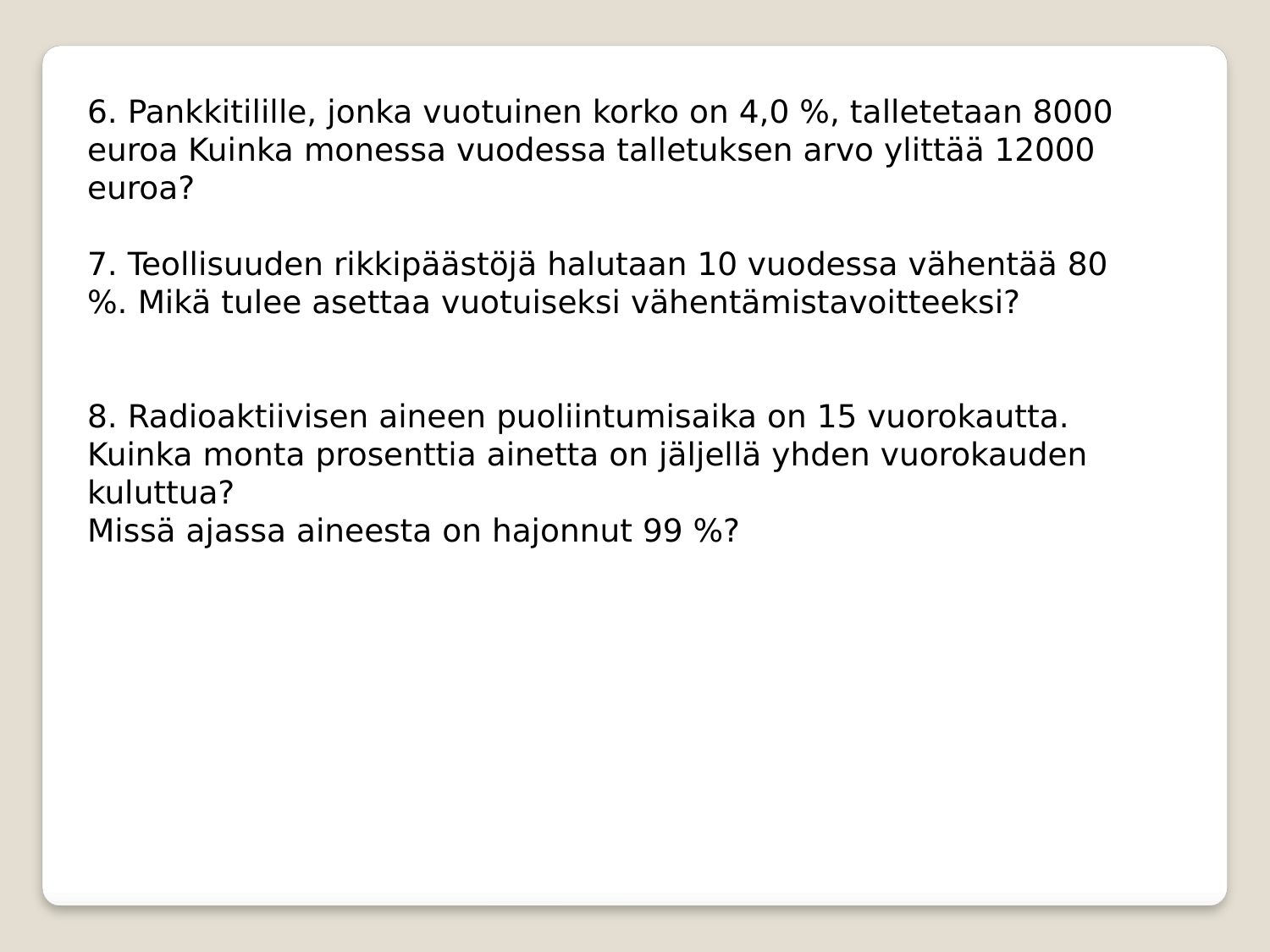

6. Pankkitilille, jonka vuotuinen korko on 4,0 %, talletetaan 8000 euroa Kuinka monessa vuodessa talletuksen arvo ylittää 12000 euroa?

7. Teollisuuden rikkipäästöjä halutaan 10 vuodessa vähentää 80 %. Mikä tulee asettaa vuotuiseksi vähentämistavoitteeksi?

8. Radioaktiivisen aineen puoliintumisaika on 15 vuorokautta.
Kuinka monta prosenttia ainetta on jäljellä yhden vuorokauden kuluttua?
Missä ajassa aineesta on hajonnut 99 %?